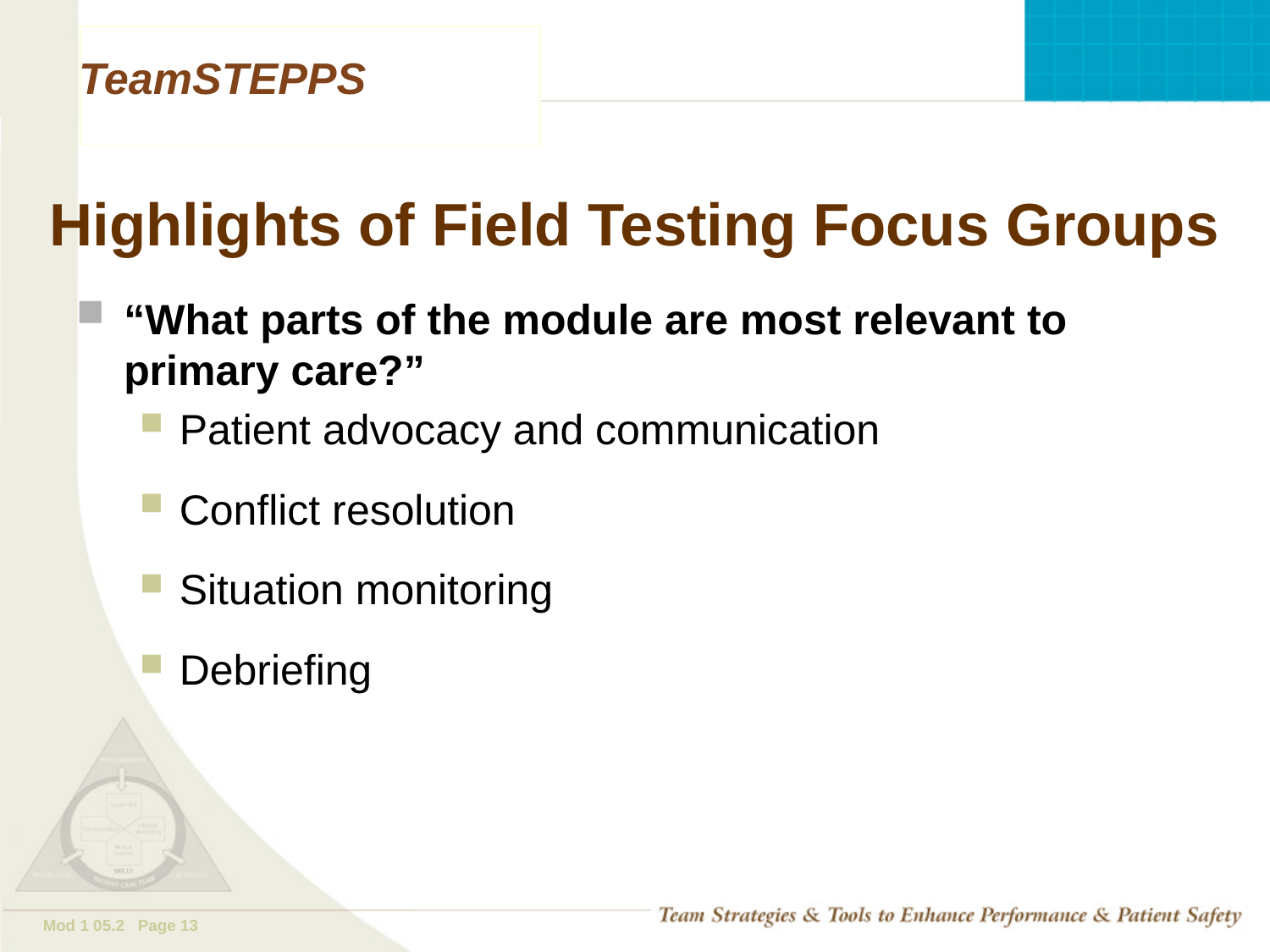

# Highlights of Field Testing Focus Groups
“What parts of the module are most relevant to primary care?”
Patient advocacy and communication
Conflict resolution
Situation monitoring
Debriefing